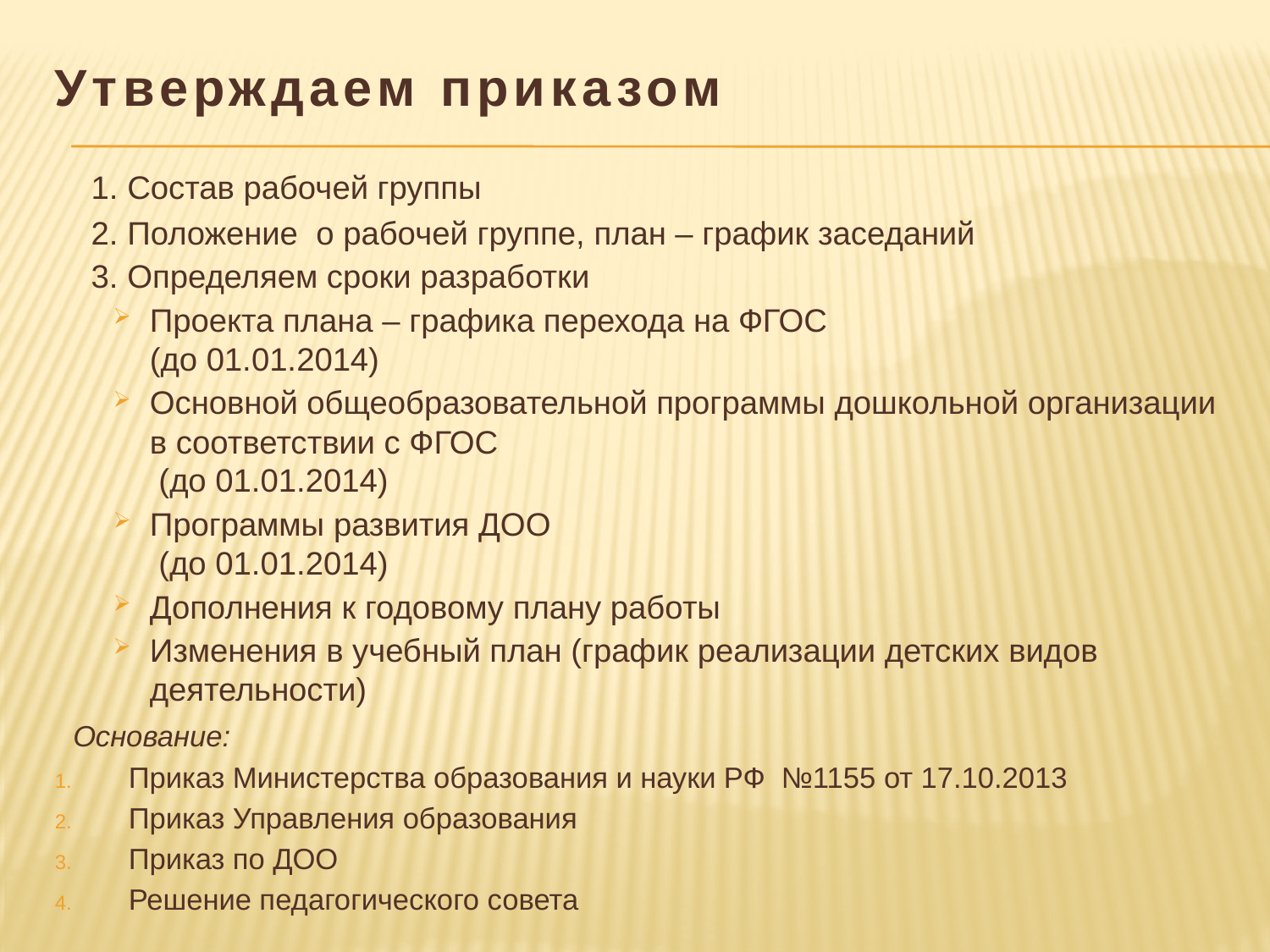

Утверждаем приказом

    1. Состав рабочей группы
    2. Положение  о рабочей группе, план – график заседаний
    3. Определяем сроки разработки
Проекта плана – графика перехода на ФГОС
(до 01.01.2014)
Основной общеобразовательной программы дошкольной организации в соответствии с ФГОС
 (до 01.01.2014)
Программы развития ДОО
 (до 01.01.2014)
Дополнения к годовому плану работы
Изменения в учебный план (график реализации детских видов деятельности)
  Основание:
 Приказ Министерства образования и науки РФ  №1155 от 17.10.2013
 Приказ Управления образования
 Приказ по ДОО
 Решение педагогического совета